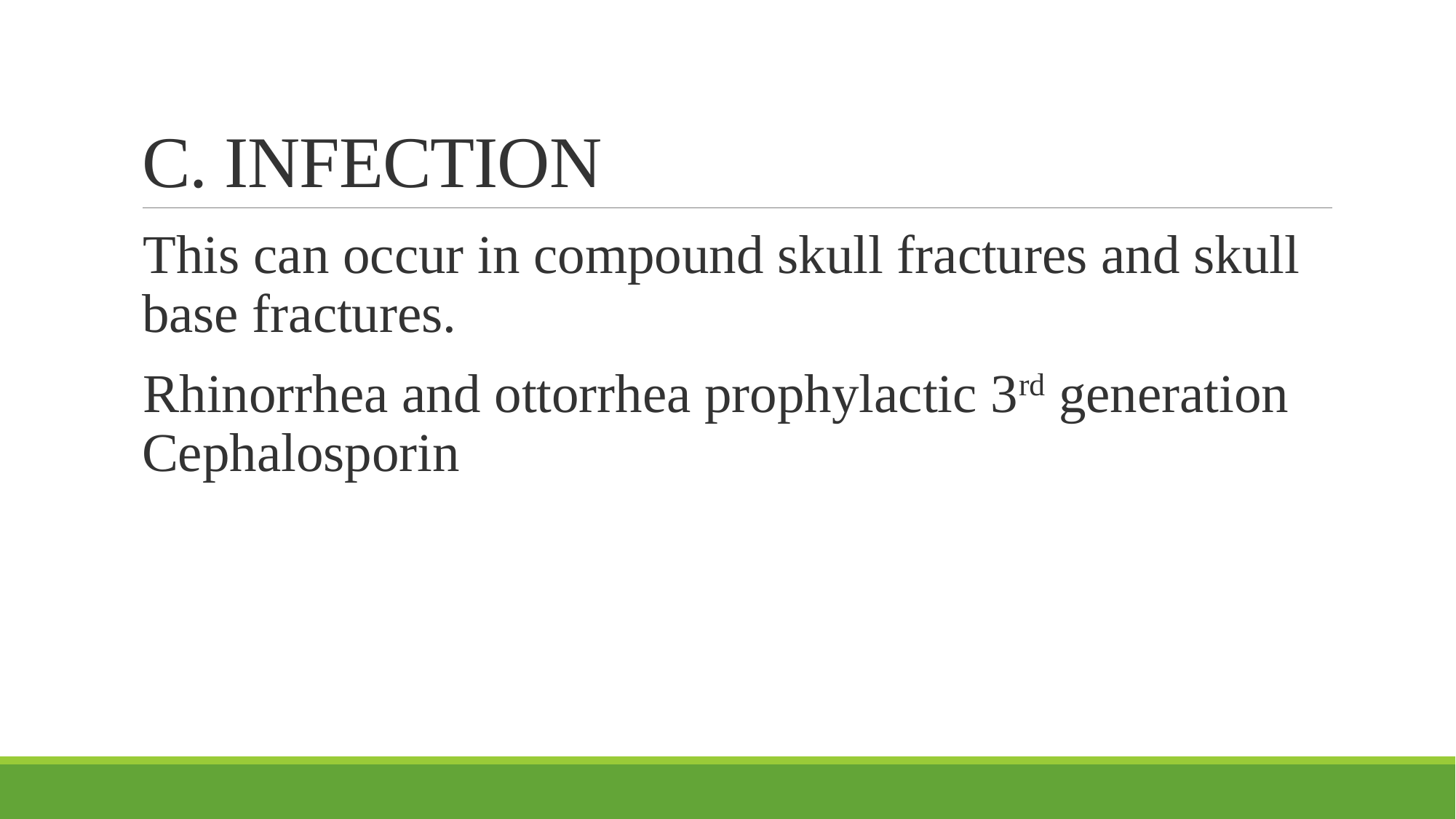

# C. INFECTION
This can occur in compound skull fractures and skull base fractures.
Rhinorrhea and ottorrhea prophylactic 3rd generation Cephalosporin